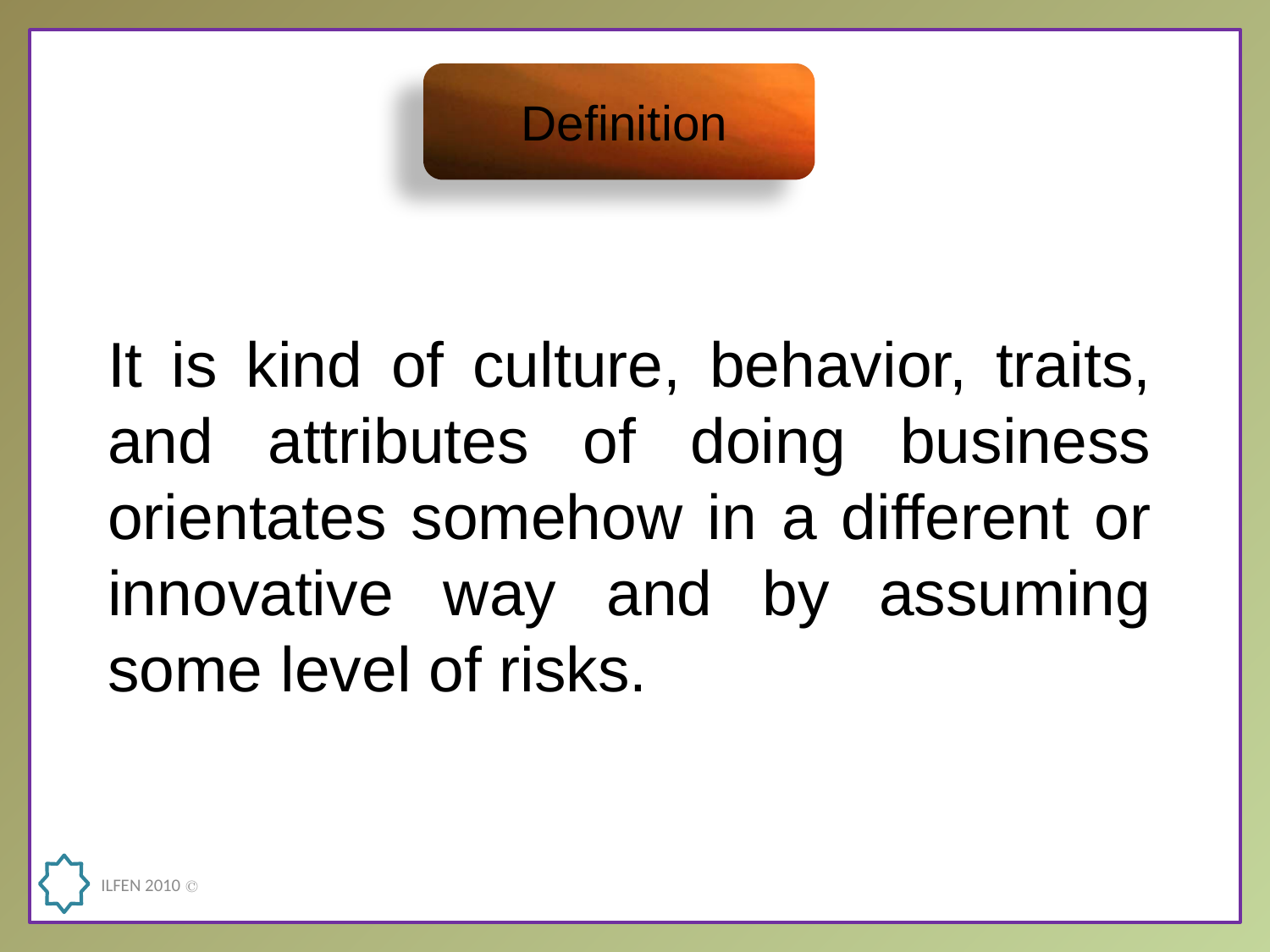

Definition
It is kind of culture, behavior, traits, and attributes of doing business orientates somehow in a different or innovative way and by assuming some level of risks.